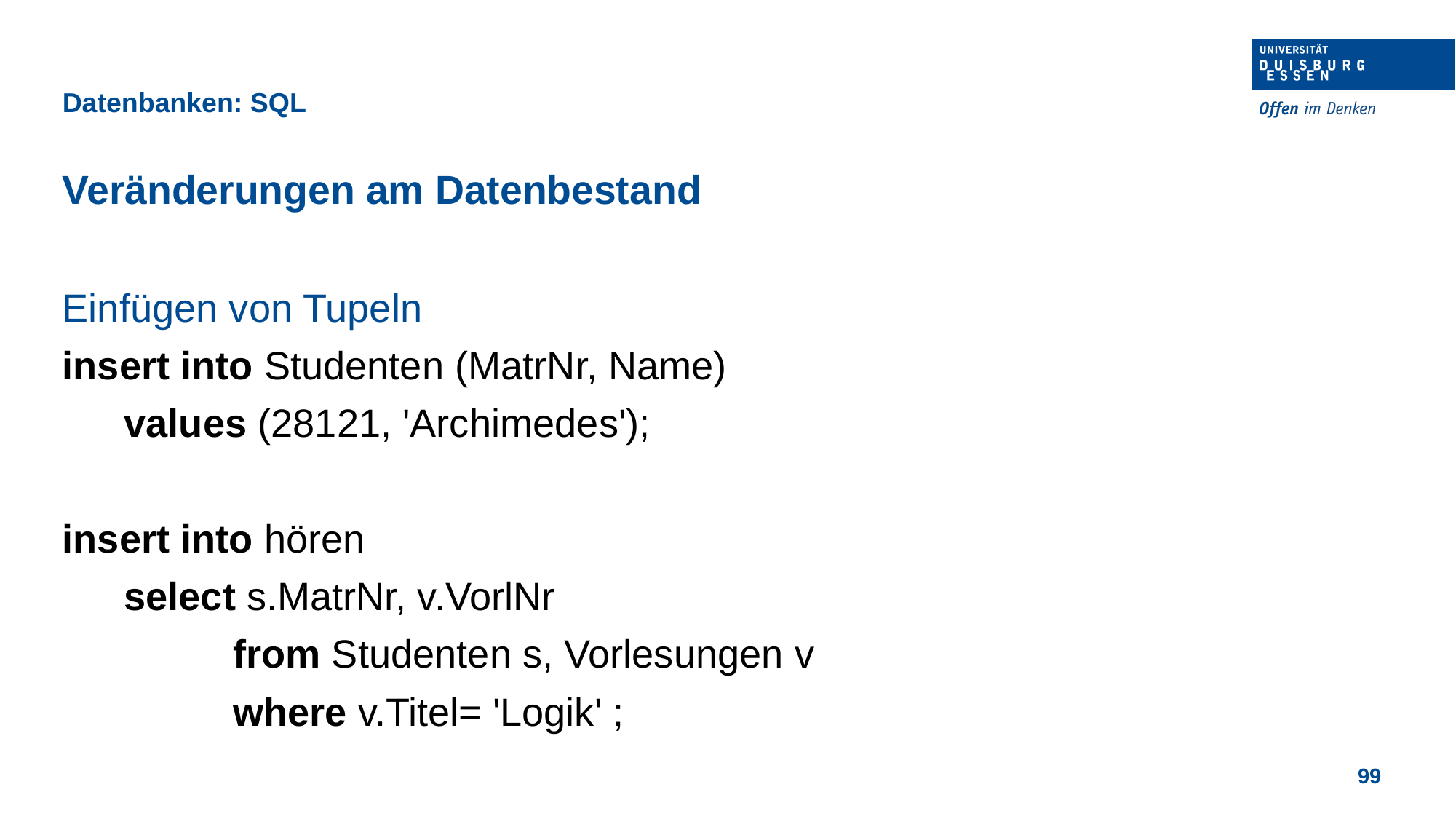

Datenbanken: SQL
Veränderungen am Datenbestand
Einfügen von Tupeln
insert into Studenten (MatrNr, Name)
	values (28121, 'Archimedes');

insert into hören
	select s.MatrNr, v.VorlNr
		from Studenten s, Vorlesungen v
		where v.Titel= 'Logik' ;

99